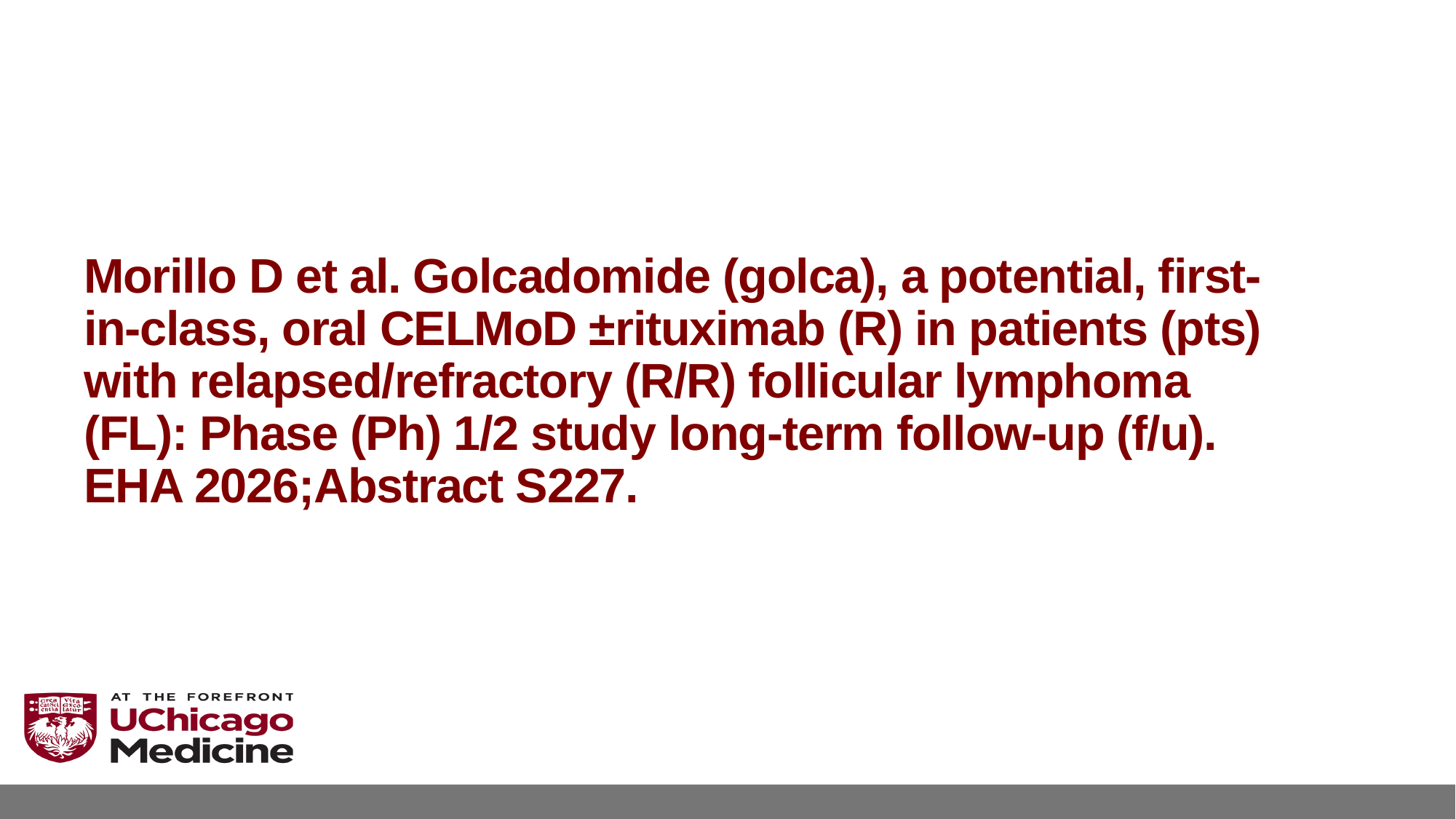

# Morillo D et al. Golcadomide (golca), a potential, first-in-class, oral CELMoD ±rituximab (R) in patients (pts) with relapsed/refractory (R/R) follicular lymphoma (FL): Phase (Ph) 1/2 study long-term follow-up (f/u). EHA 2026;Abstract S227.